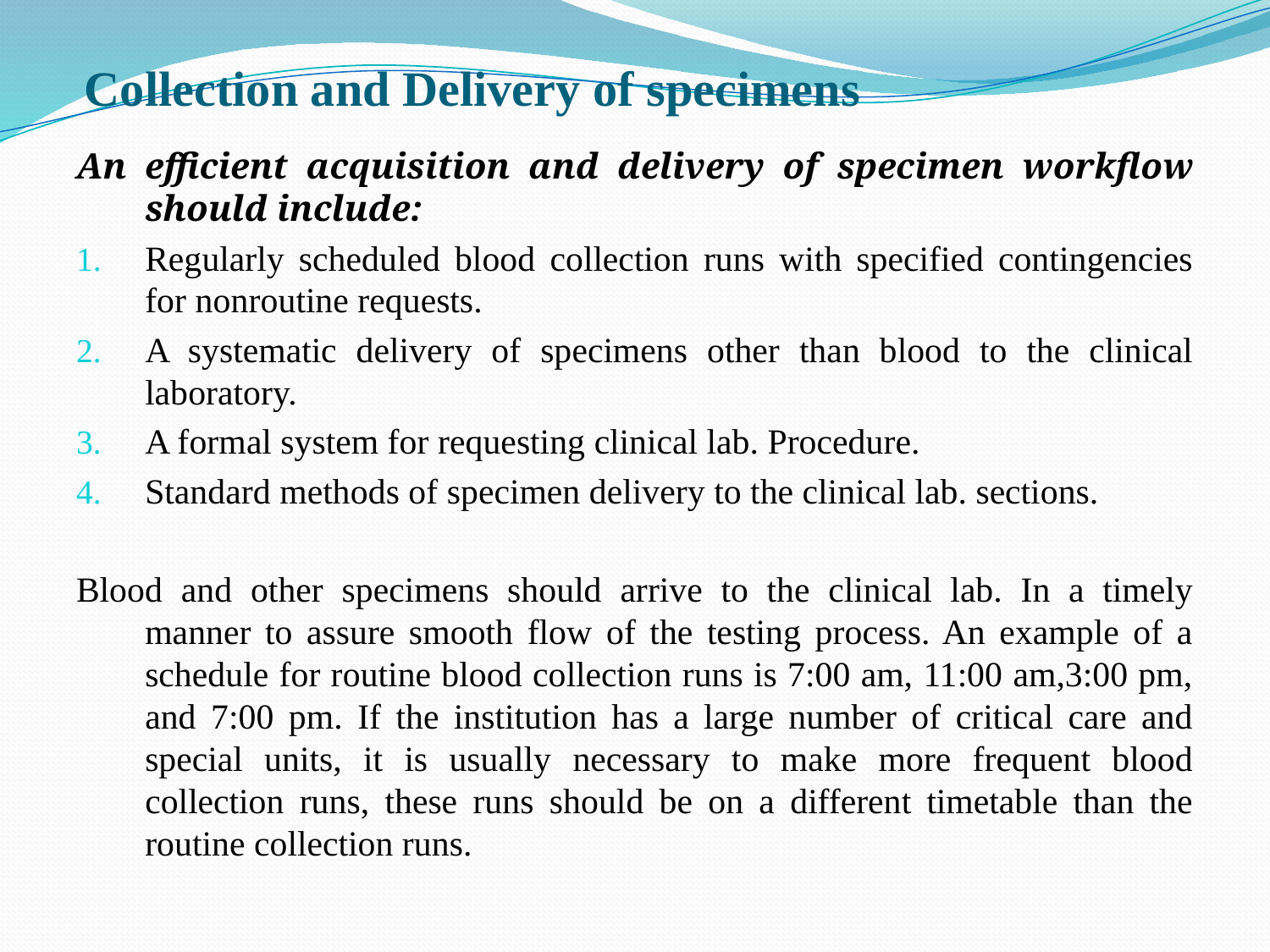

# Collection and Delivery of specimens
An efficient acquisition and delivery of specimen workflow should include:
Regularly scheduled blood collection runs with specified contingencies for nonroutine requests.
A systematic delivery of specimens other than blood to the clinical laboratory.
A formal system for requesting clinical lab. Procedure.
Standard methods of specimen delivery to the clinical lab. sections.

Blood and other specimens should arrive to the clinical lab. In a timely manner to assure smooth flow of the testing process. An example of a schedule for routine blood collection runs is 7:00 am, 11:00 am,3:00 pm, and 7:00 pm. If the institution has a large number of critical care and special units, it is usually necessary to make more frequent blood collection runs, these runs should be on a different timetable than the routine collection runs.